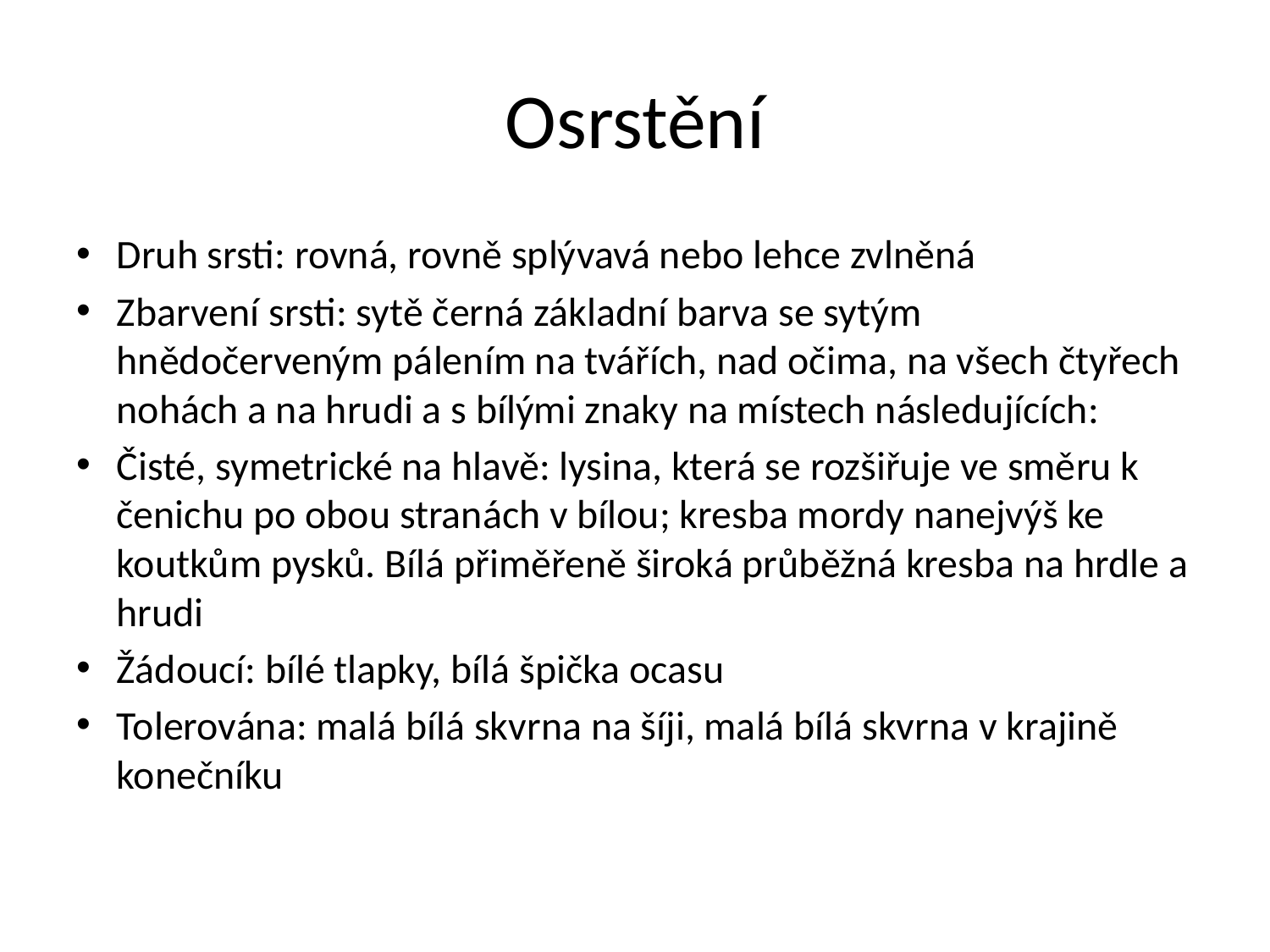

# Osrstění
Druh srsti: rovná, rovně splývavá nebo lehce zvlněná
Zbarvení srsti: sytě černá základní barva se sytým hnědočerveným pálením na tvářích, nad očima, na všech čtyřech nohách a na hrudi a s bílými znaky na místech následujících:
Čisté, symetrické na hlavě: lysina, která se rozšiřuje ve směru k čenichu po obou stranách v bílou; kresba mordy nanejvýš ke koutkům pysků. Bílá přiměřeně široká průběžná kresba na hrdle a hrudi
Žádoucí: bílé tlapky, bílá špička ocasu
Tolerována: malá bílá skvrna na šíji, malá bílá skvrna v krajině konečníku